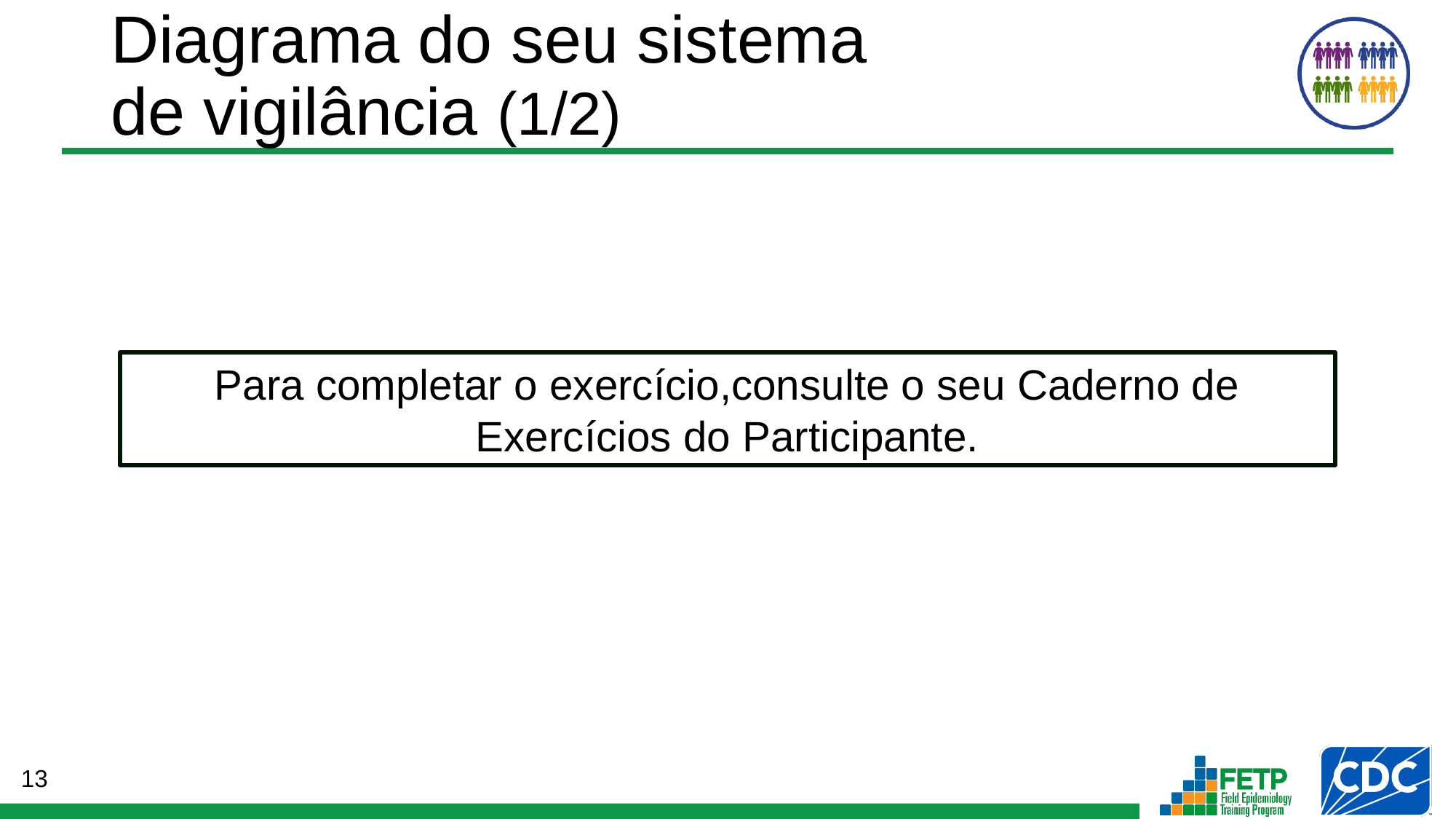

Diagrama do seu sistema
de vigilância (1/2)